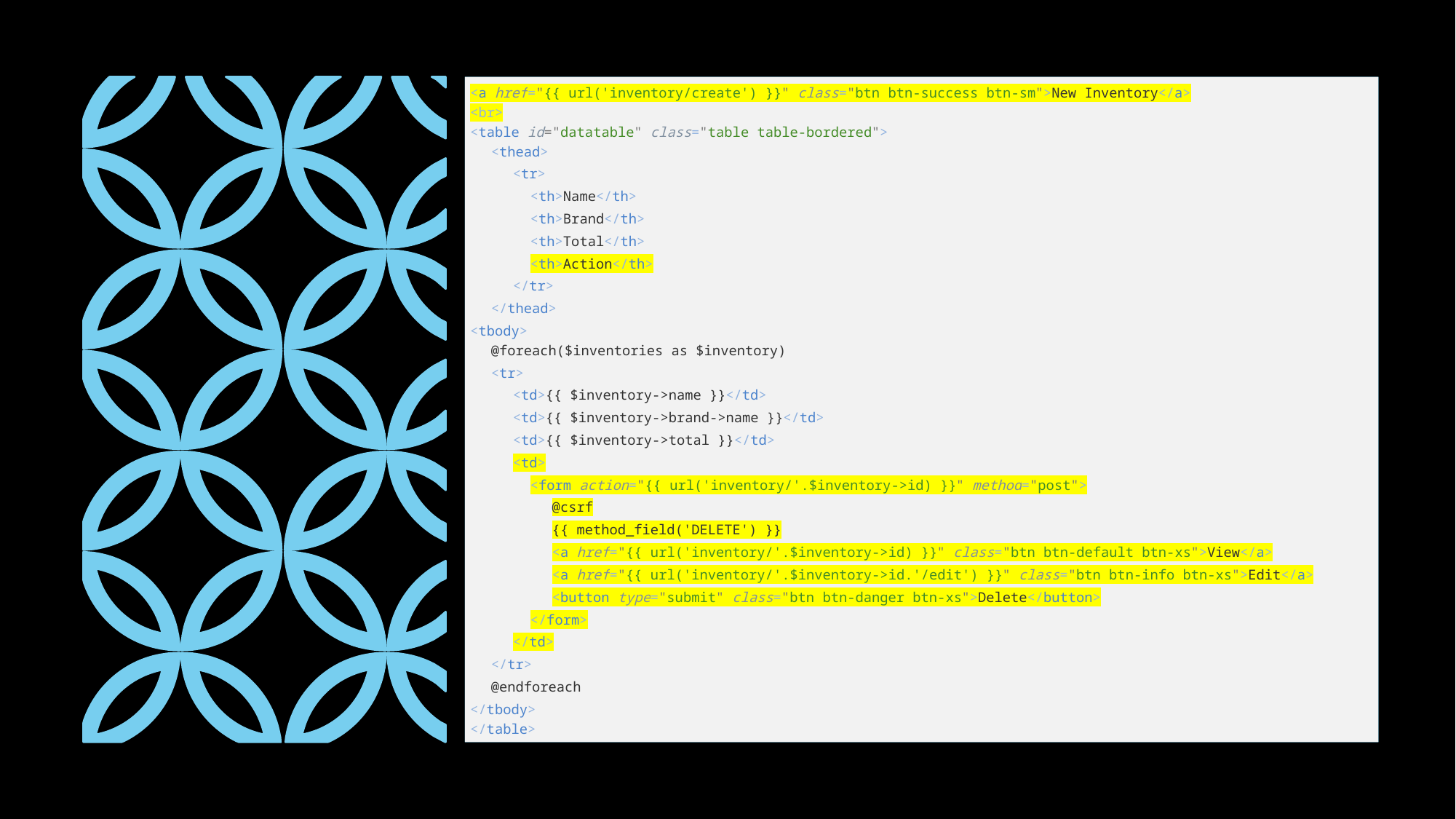

<a href="{{ url('inventory/create') }}" class="btn btn-success btn-sm">New Inventory</a>
<br>
<table id="datatable" class="table table-bordered">
<thead>
<tr>
<th>Name</th>
<th>Brand</th>
<th>Total</th>
<th>Action</th>
</tr>
</thead>
<tbody>
@foreach($inventories as $inventory)
<tr>
<td>{{ $inventory->name }}</td>
<td>{{ $inventory->brand->name }}</td>
<td>{{ $inventory->total }}</td>
<td>
<form action="{{ url('inventory/'.$inventory->id) }}" method="post">
@csrf
{{ method_field('DELETE') }}
<a href="{{ url('inventory/'.$inventory->id) }}" class="btn btn-default btn-xs">View</a>
<a href="{{ url('inventory/'.$inventory->id.'/edit') }}" class="btn btn-info btn-xs">Edit</a>
<button type="submit" class="btn btn-danger btn-xs">Delete</button>
</form>
</td>
</tr>
@endforeach
</tbody>
</table>